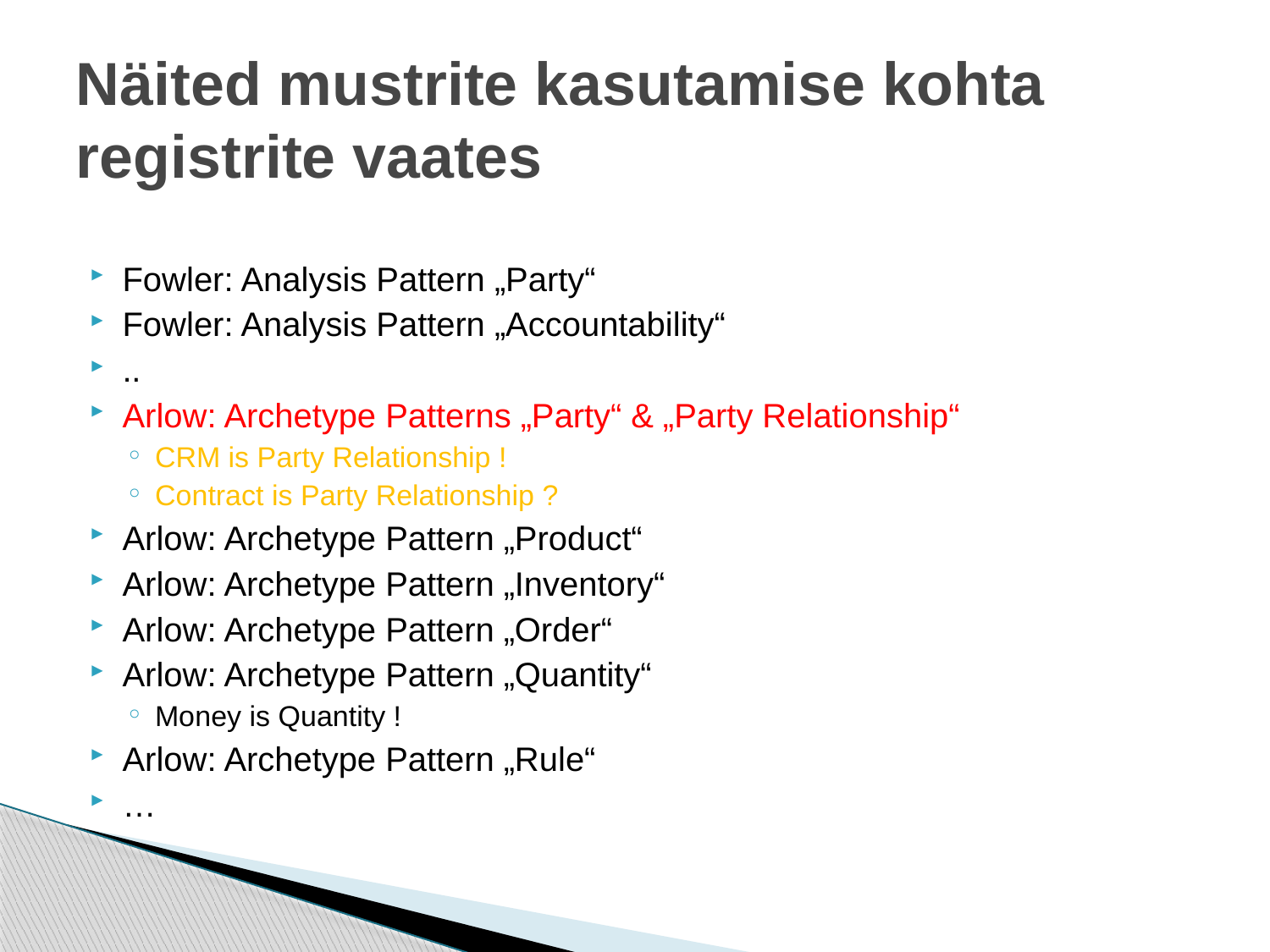

# Näited mustrite kasutamise kohta registrite vaates

Fowler: Analysis Pattern „Party“
Fowler: Analysis Pattern „Accountability“
..
Arlow: Archetype Patterns „Party“ & „Party Relationship“
CRM is Party Relationship !
Contract is Party Relationship ?
Arlow: Archetype Pattern „Product“
Arlow: Archetype Pattern „Inventory“
Arlow: Archetype Pattern „Order“
Arlow: Archetype Pattern „Quantity“
Money is Quantity !
Arlow: Archetype Pattern „Rule“
…